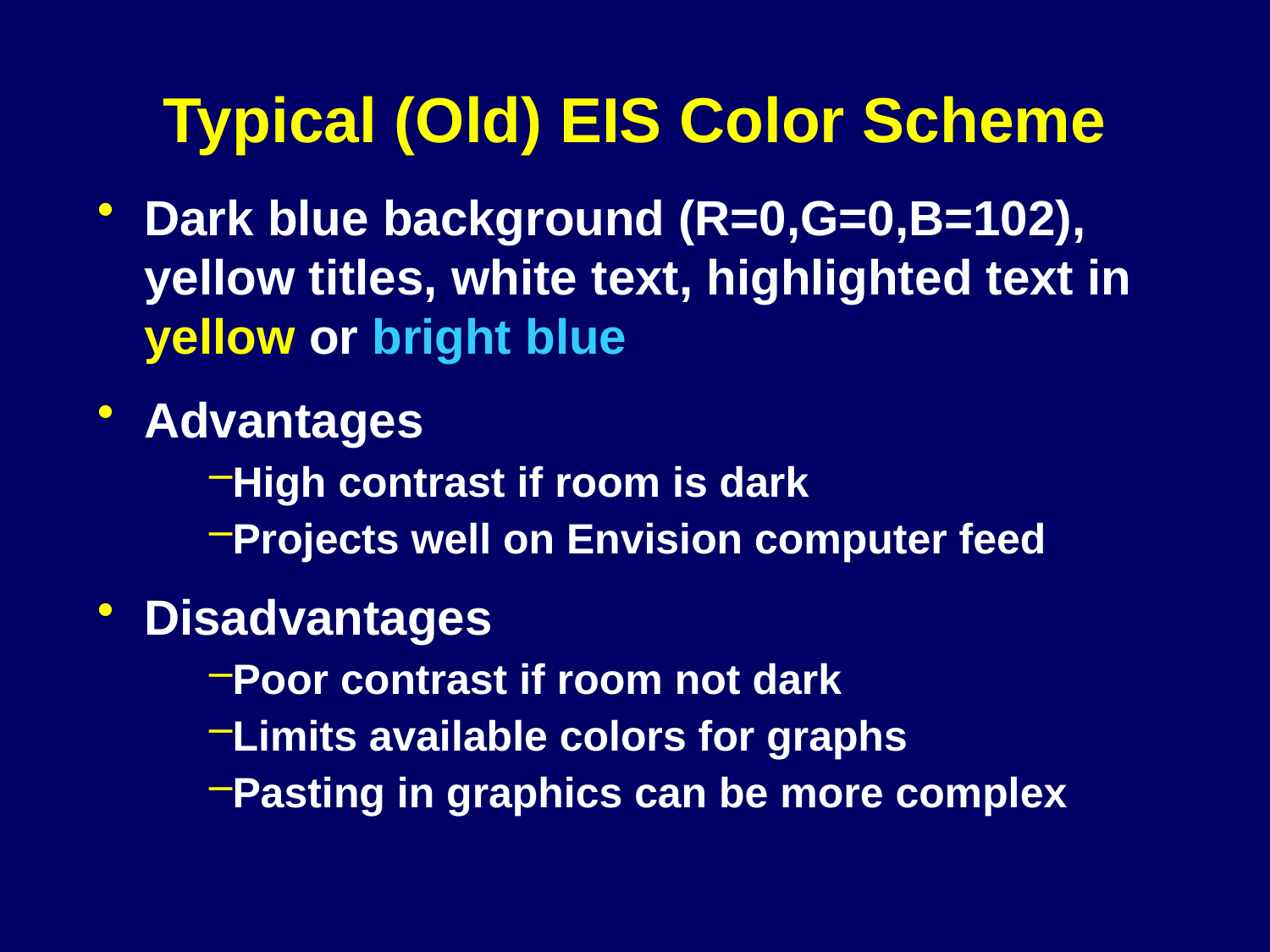

# Typical (Old) EIS Color Scheme
Dark blue background (R=0,G=0,B=102),
yellow titles, white text, highlighted text in yellow or bright blue
Advantages
High contrast if room is dark
Projects well on Envision computer feed
Disadvantages
Poor contrast if room not dark
Limits available colors for graphs
Pasting in graphics can be more complex